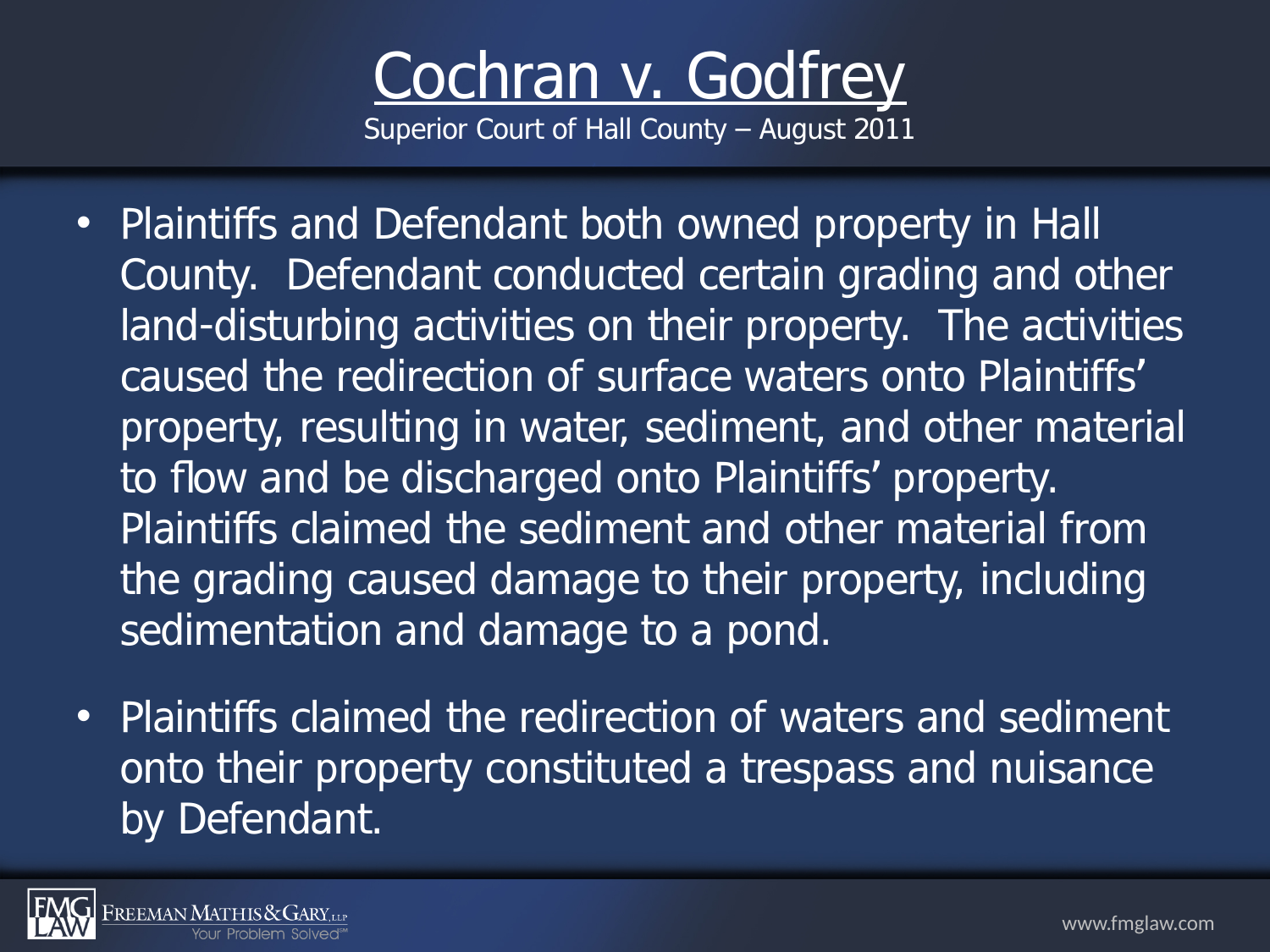

# Cochran v. Godfrey Superior Court of Hall County – August 2011
Plaintiffs and Defendant both owned property in Hall County.  Defendant conducted certain grading and other land-disturbing activities on their property.  The activities caused the redirection of surface waters onto Plaintiffs’ property, resulting in water, sediment, and other material to flow and be discharged onto Plaintiffs’ property.  Plaintiffs claimed the sediment and other material from the grading caused damage to their property, including sedimentation and damage to a pond.
Plaintiffs claimed the redirection of waters and sediment onto their property constituted a trespass and nuisance by Defendant.